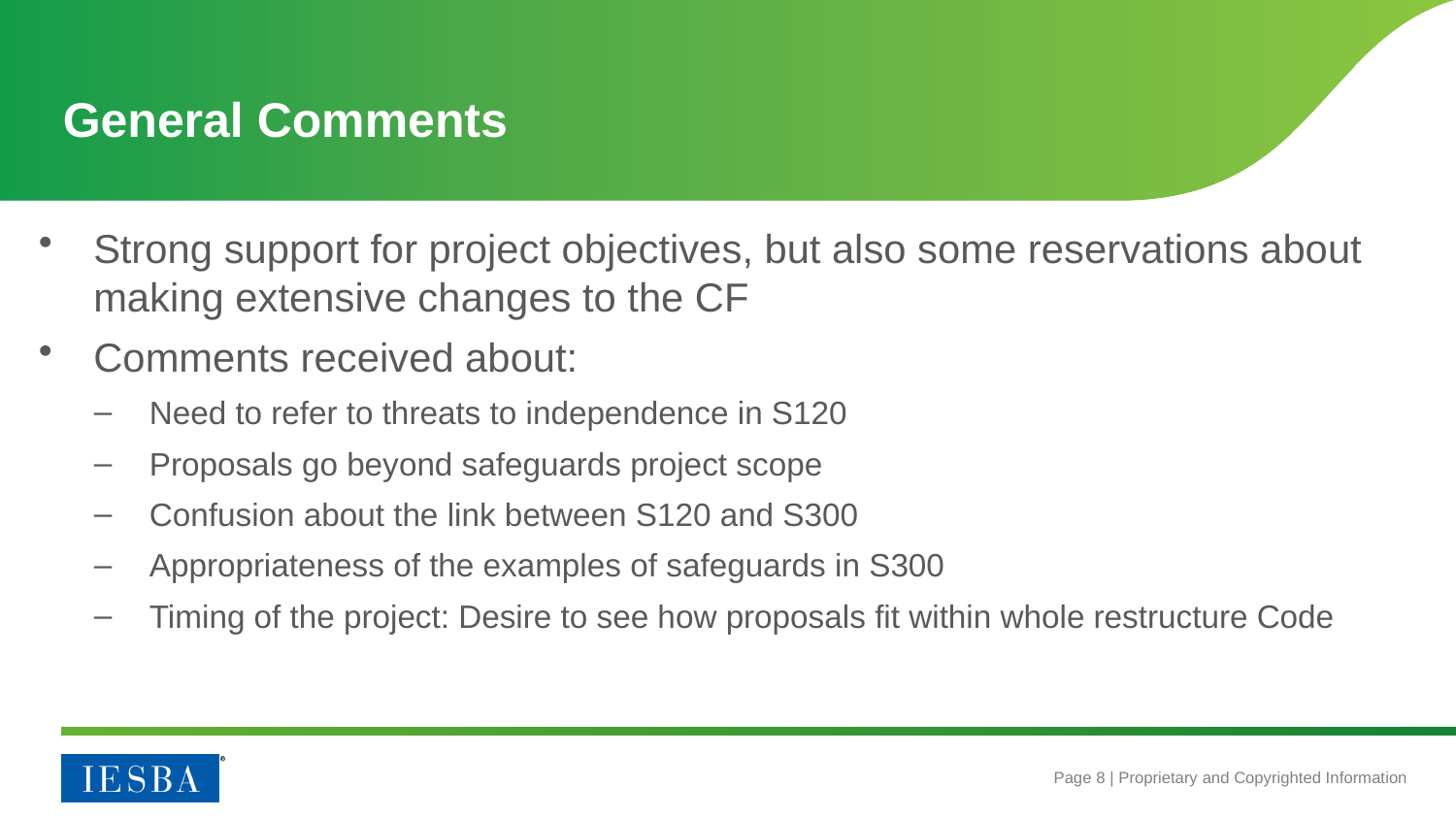

General Comments
Strong support for project objectives, but also some reservations about making extensive changes to the CF
Comments received about:
Need to refer to threats to independence in S120
Proposals go beyond safeguards project scope
Confusion about the link between S120 and S300
Appropriateness of the examples of safeguards in S300
Timing of the project: Desire to see how proposals fit within whole restructure Code